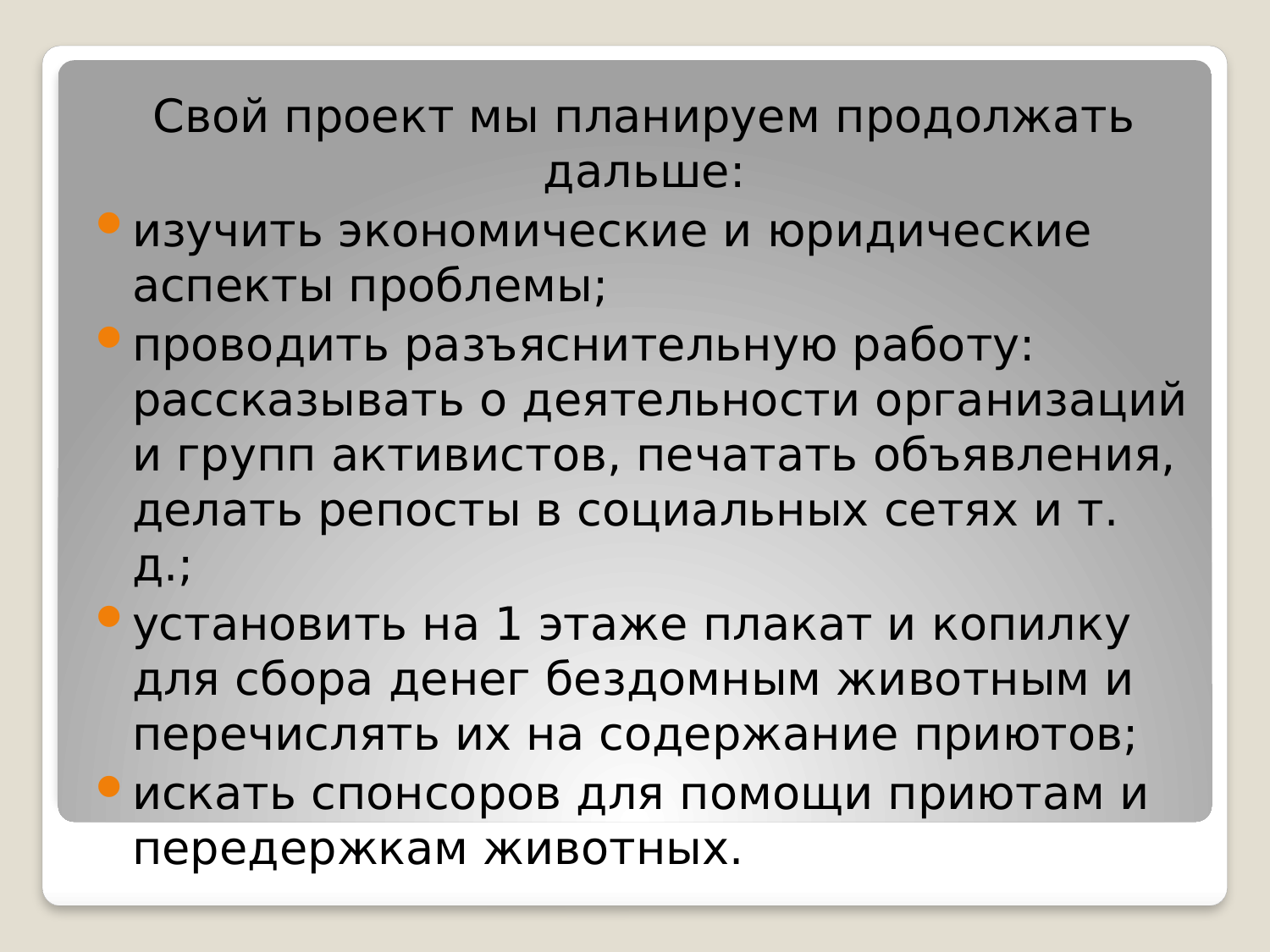

Свой проект мы планируем продолжать дальше:
изучить экономические и юридические аспекты проблемы;
проводить разъяснительную работу: рассказывать о деятельности организаций и групп активистов, печатать объявления, делать репосты в социальных сетях и т. д.;
установить на 1 этаже плакат и копилку для сбора денег бездомным животным и перечислять их на содержание приютов;
искать спонсоров для помощи приютам и передержкам животных.
#